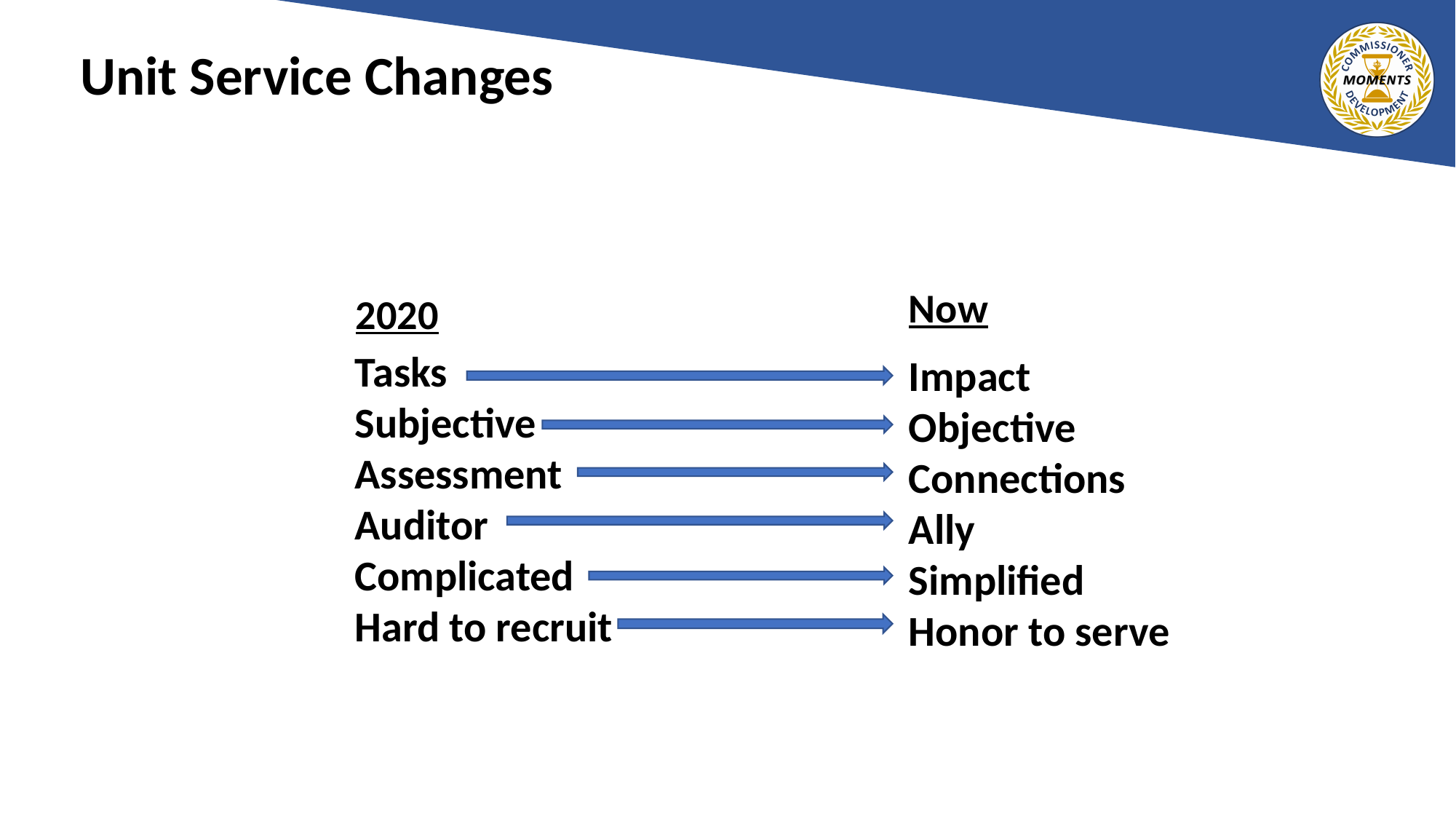

Unit Service Changes
Now
2020
Tasks
Subjective
Assessment
Auditor
Complicated
Hard to recruit

Impact
Objective
Connections
Ally
Simplified
Honor to serve